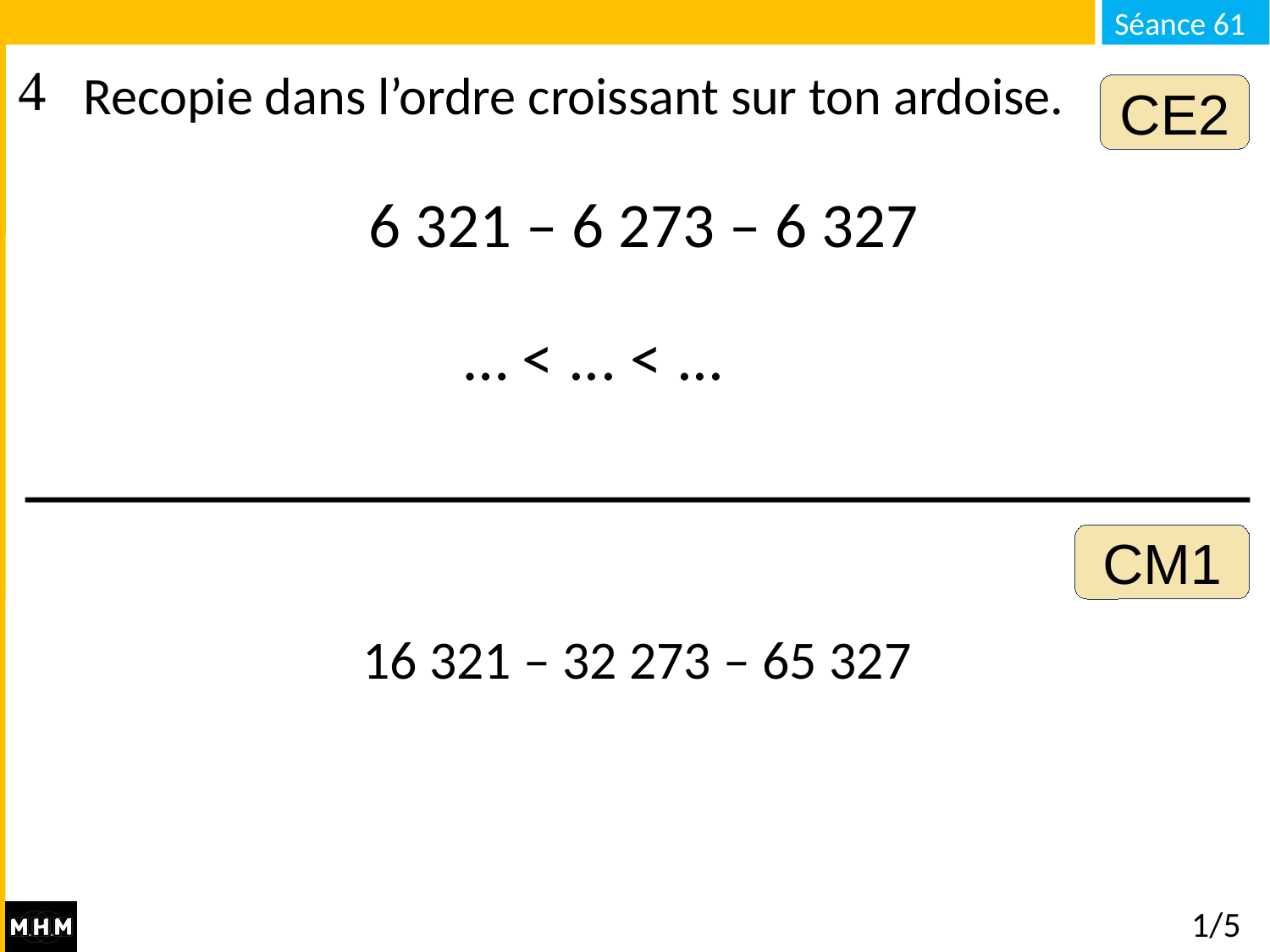

Recopie dans l’ordre croissant sur ton ardoise.
CE2
6 321 – 6 273 – 6 327
… < ... < ...

CM1
16 321 – 32 273 – 65 327
# 1/5